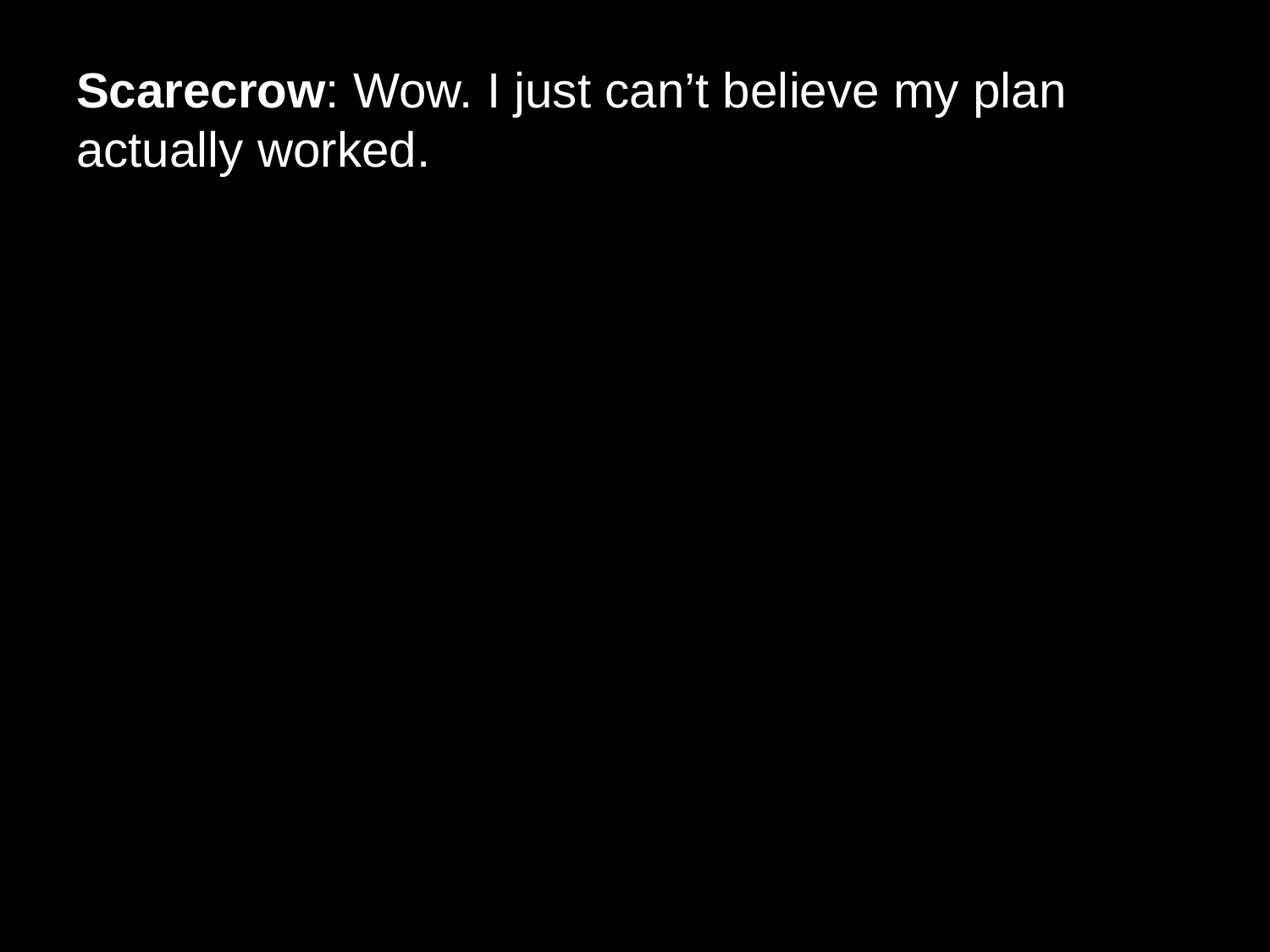

# Scarecrow: Wow. I just can’t believe my plan actually worked.